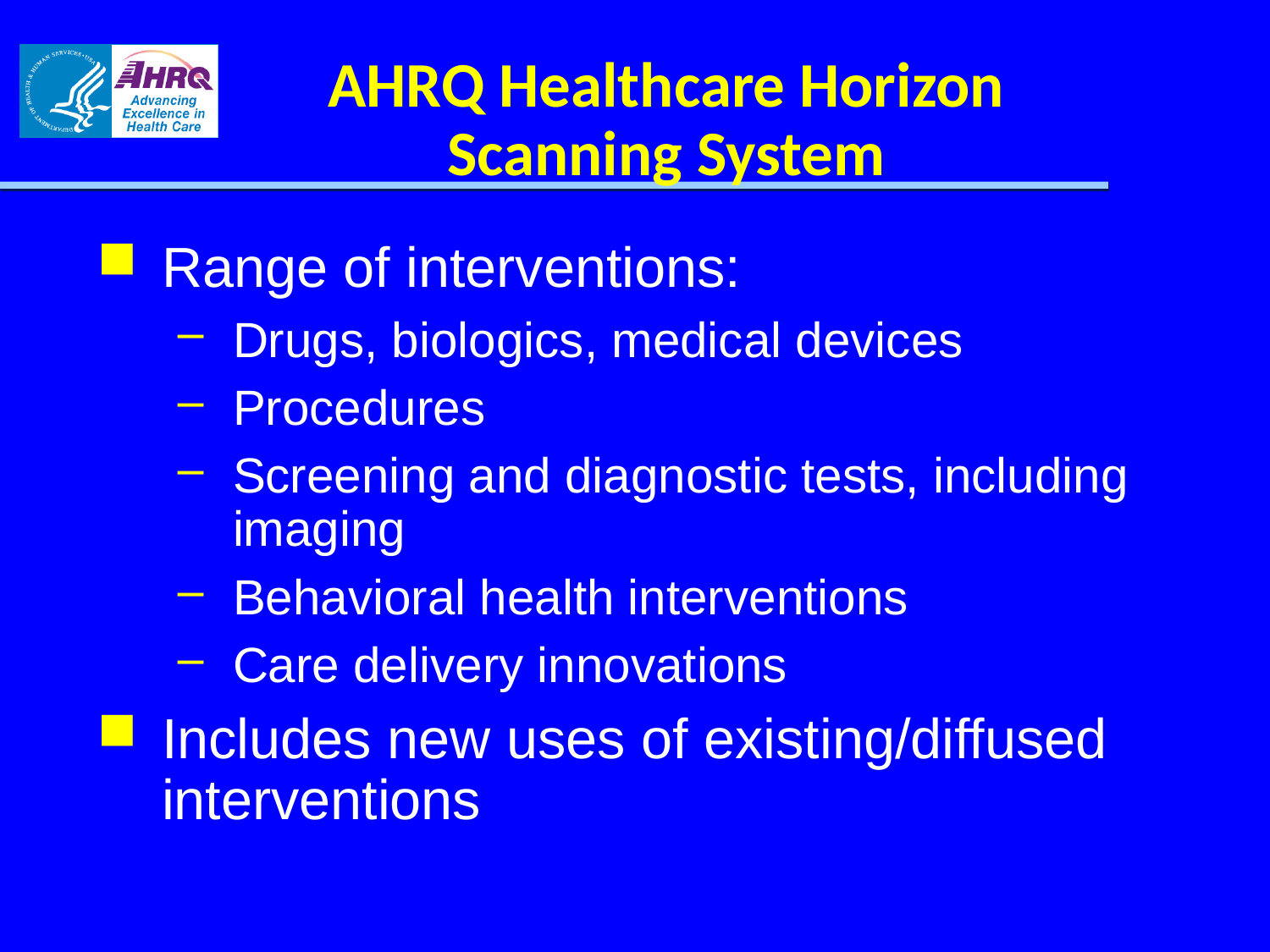

# AHRQ Healthcare Horizon Scanning System
Range of interventions:
Drugs, biologics, medical devices
Procedures
Screening and diagnostic tests, including imaging
Behavioral health interventions
Care delivery innovations
Includes new uses of existing/diffused interventions